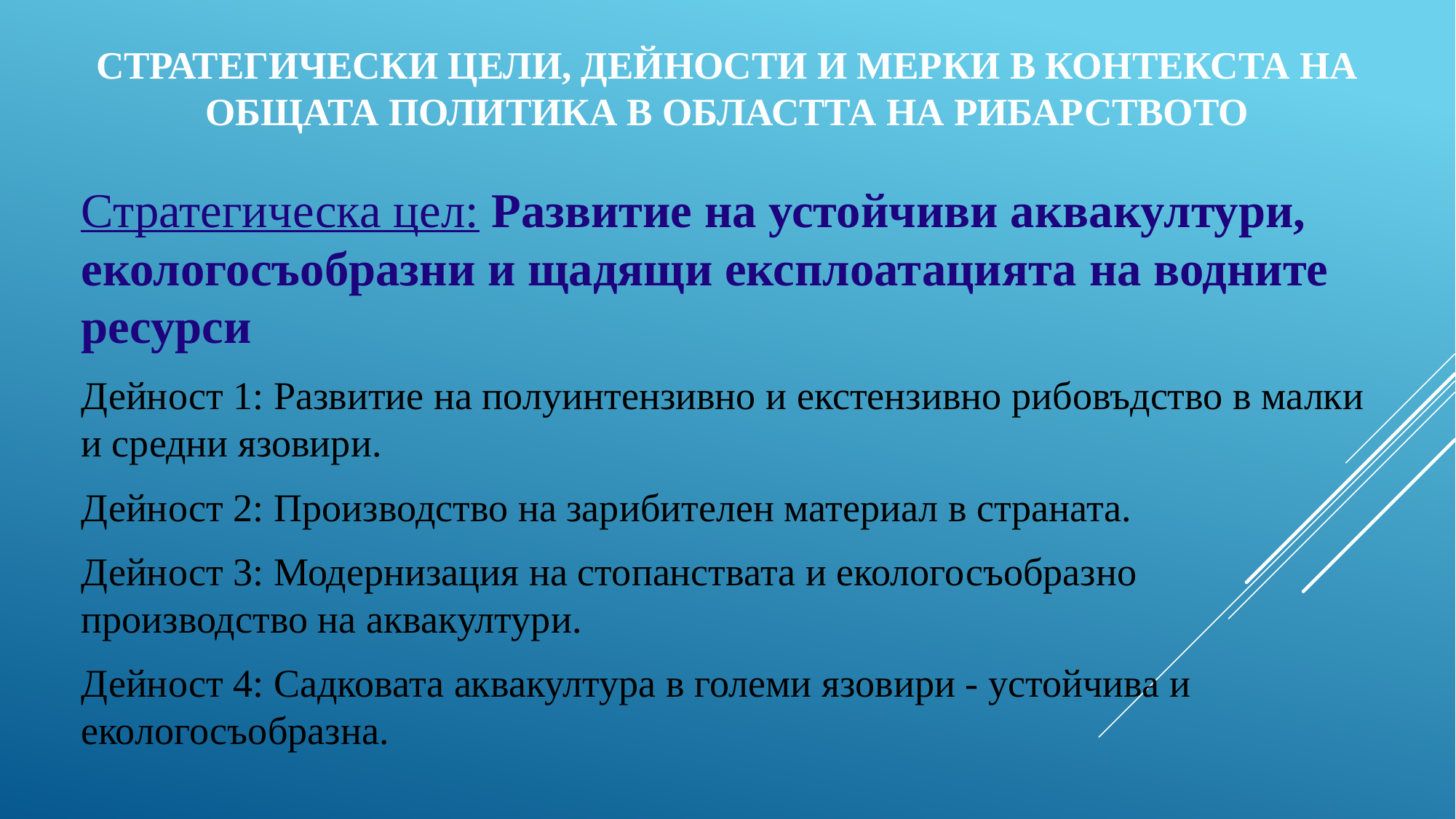

# СТРАТЕГИЧЕСКИ ЦЕЛИ, ДЕЙНОСТИ И МЕРКИ В КОНТЕКСТА НА ОБЩАТА ПОЛИТИКА В ОБЛАСТТА НА РИБАРСТВОТО
Стратегическа цел: Развитие на устойчиви аквакултури, екологосъобразни и щадящи експлоатацията на водните ресурси
Дейност 1: Развитие на полуинтензивно и екстензивно рибовъдство в малки и средни язовири.
Дейност 2: Производство на зарибителен материал в страната.
Дейност 3: Модернизация на стопанствата и екологосъобразно производство на аквакултури.
Дейност 4: Садковата аквакултура в големи язовири - устойчива и екологосъобразна.